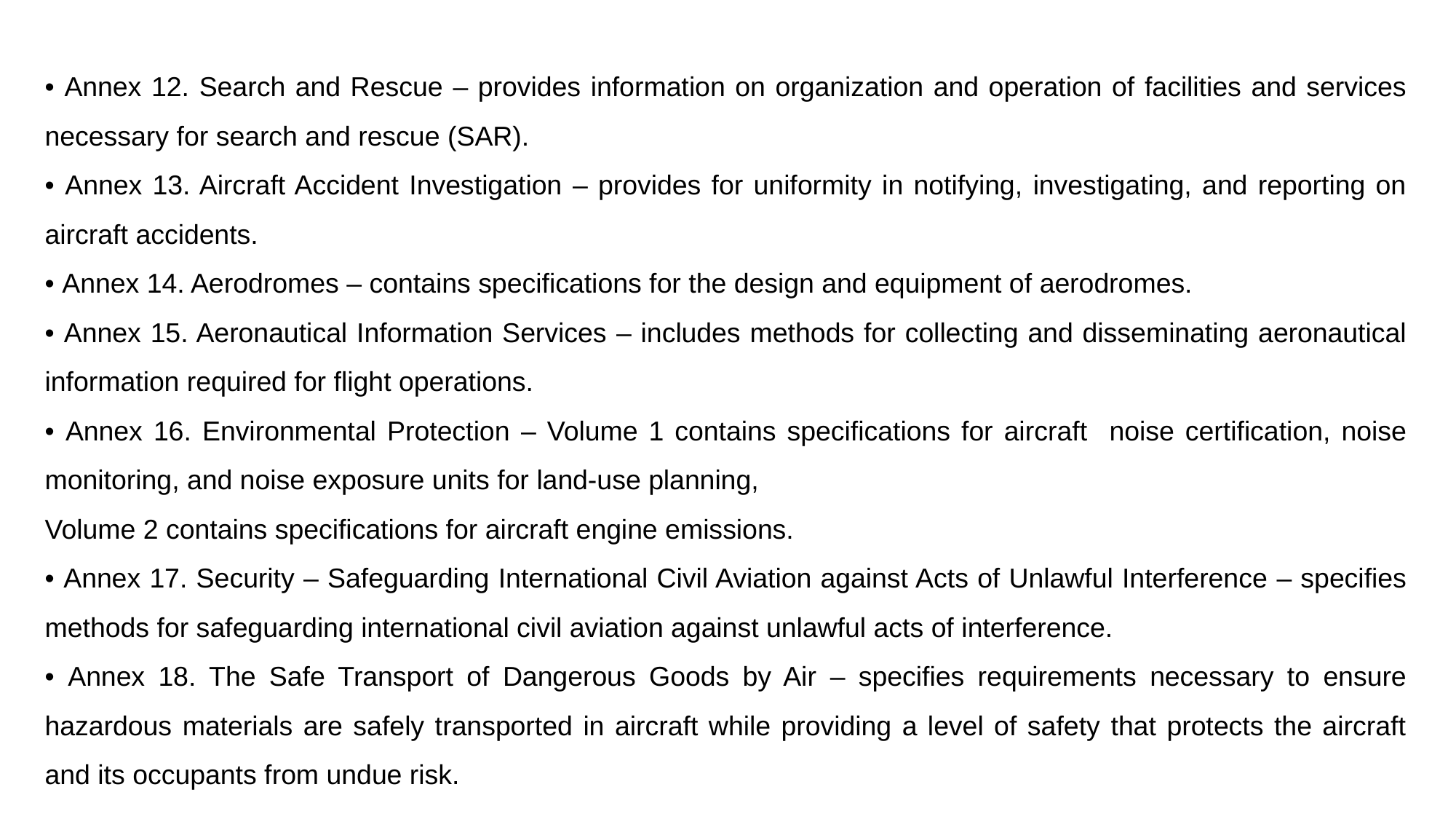

• Annex 12. Search and Rescue – provides information on organization and operation of facilities and services necessary for search and rescue (SAR).
• Annex 13. Aircraft Accident Investigation – provides for uniformity in notifying, investigating, and reporting on aircraft accidents.
• Annex 14. Aerodromes – contains specifications for the design and equipment of aerodromes.
• Annex 15. Aeronautical Information Services – includes methods for collecting and disseminating aeronautical information required for flight operations.
• Annex 16. Environmental Protection – Volume 1 contains specifications for aircraft  noise certification, noise monitoring, and noise exposure units for land-use planning,
Volume 2 contains specifications for aircraft engine emissions.
• Annex 17. Security – Safeguarding International Civil Aviation against Acts of Unlawful Interference – specifies methods for safeguarding international civil aviation against unlawful acts of interference.
• Annex 18. The Safe Transport of Dangerous Goods by Air – specifies requirements necessary to ensure hazardous materials are safely transported in aircraft while providing a level of safety that protects the aircraft and its occupants from undue risk.